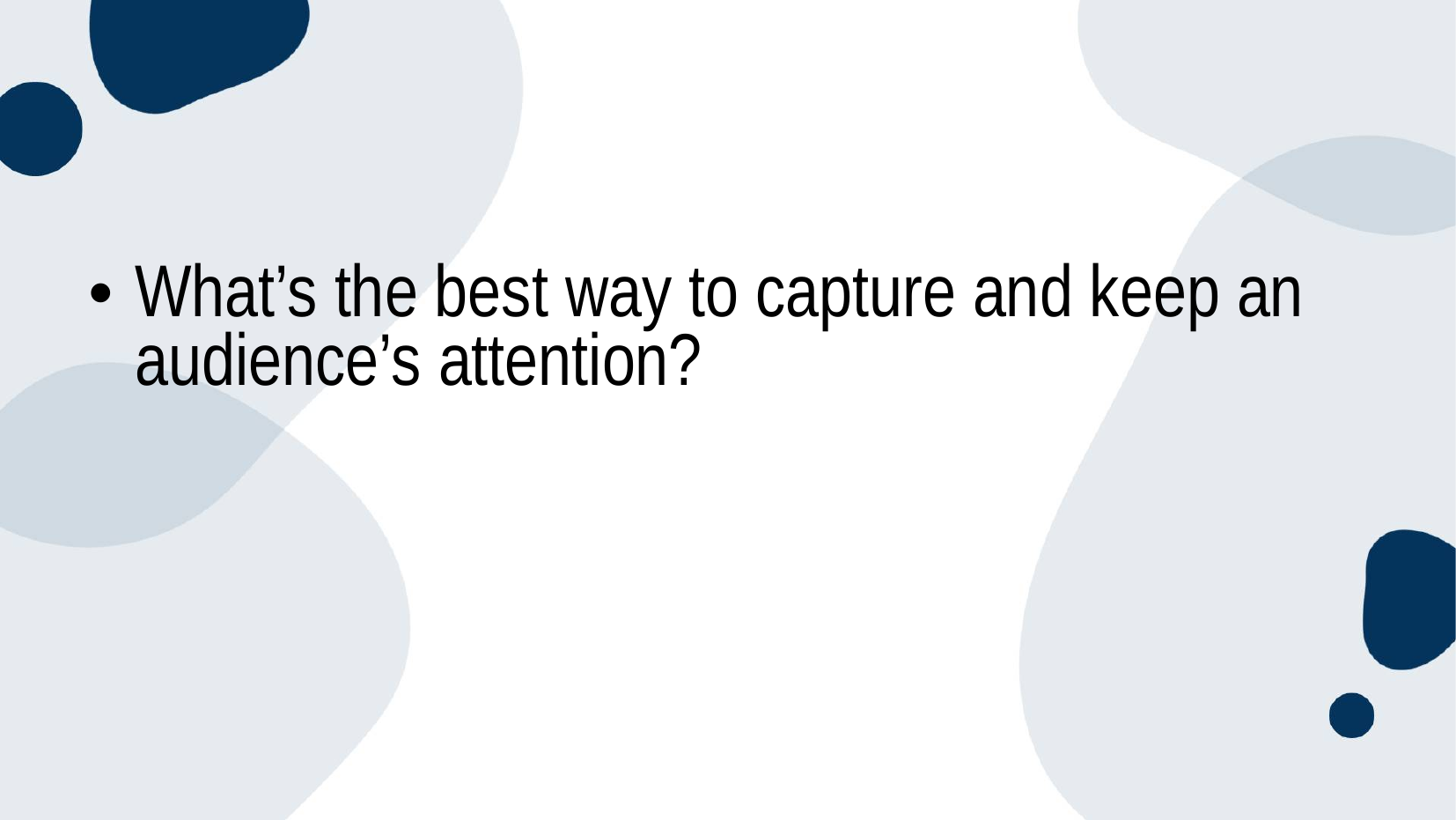

#
What’s the best way to capture and keep an audience’s attention?